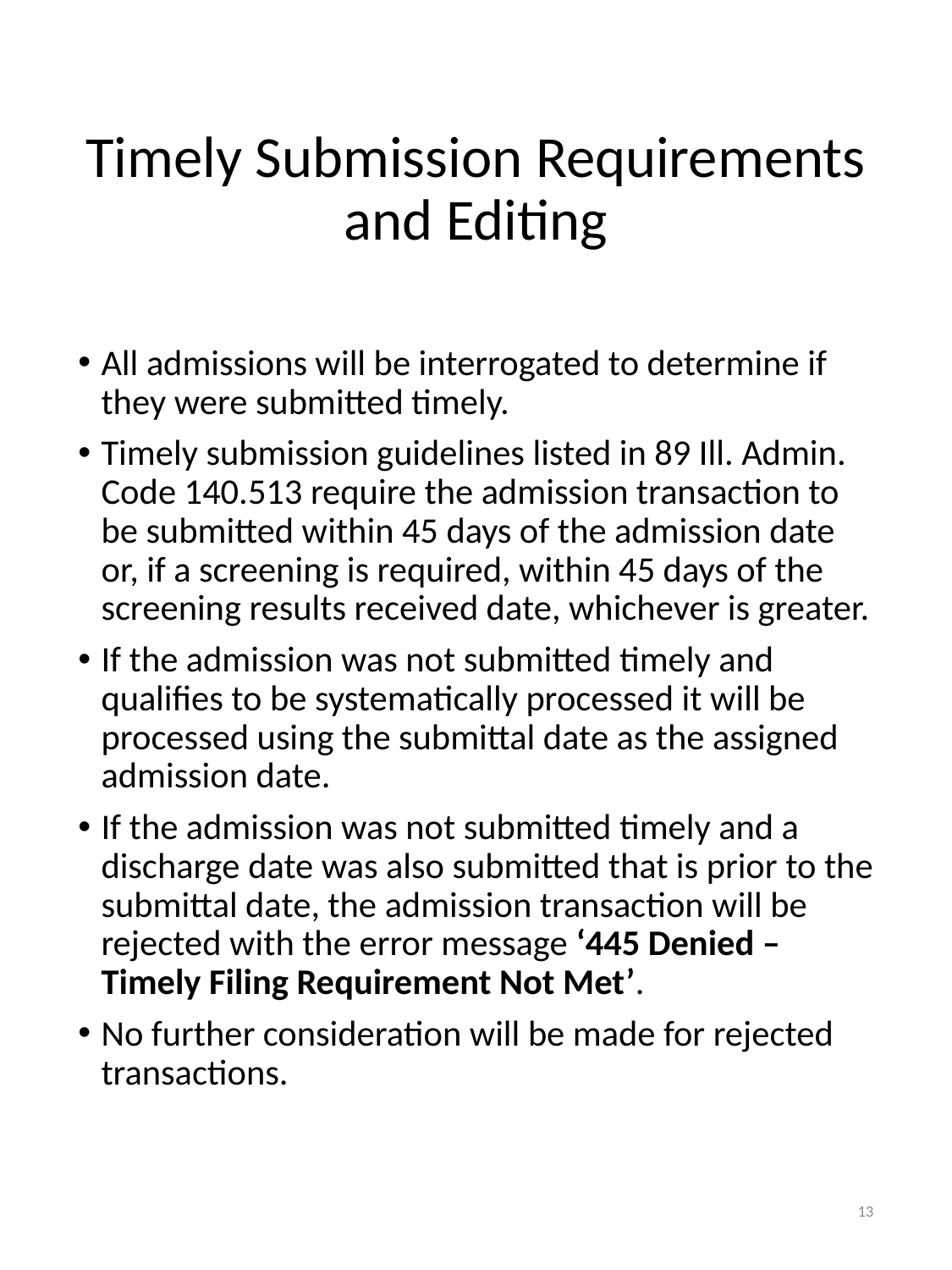

# Timely Submission Requirements and Editing
All admissions will be interrogated to determine if they were submitted timely.
Timely submission guidelines listed in 89 Ill. Admin. Code 140.513 require the admission transaction to be submitted within 45 days of the admission date or, if a screening is required, within 45 days of the screening results received date, whichever is greater.
If the admission was not submitted timely and qualifies to be systematically processed it will be processed using the submittal date as the assigned admission date.
If the admission was not submitted timely and a discharge date was also submitted that is prior to the submittal date, the admission transaction will be rejected with the error message ‘445 Denied – Timely Filing Requirement Not Met’.
No further consideration will be made for rejected transactions.

13